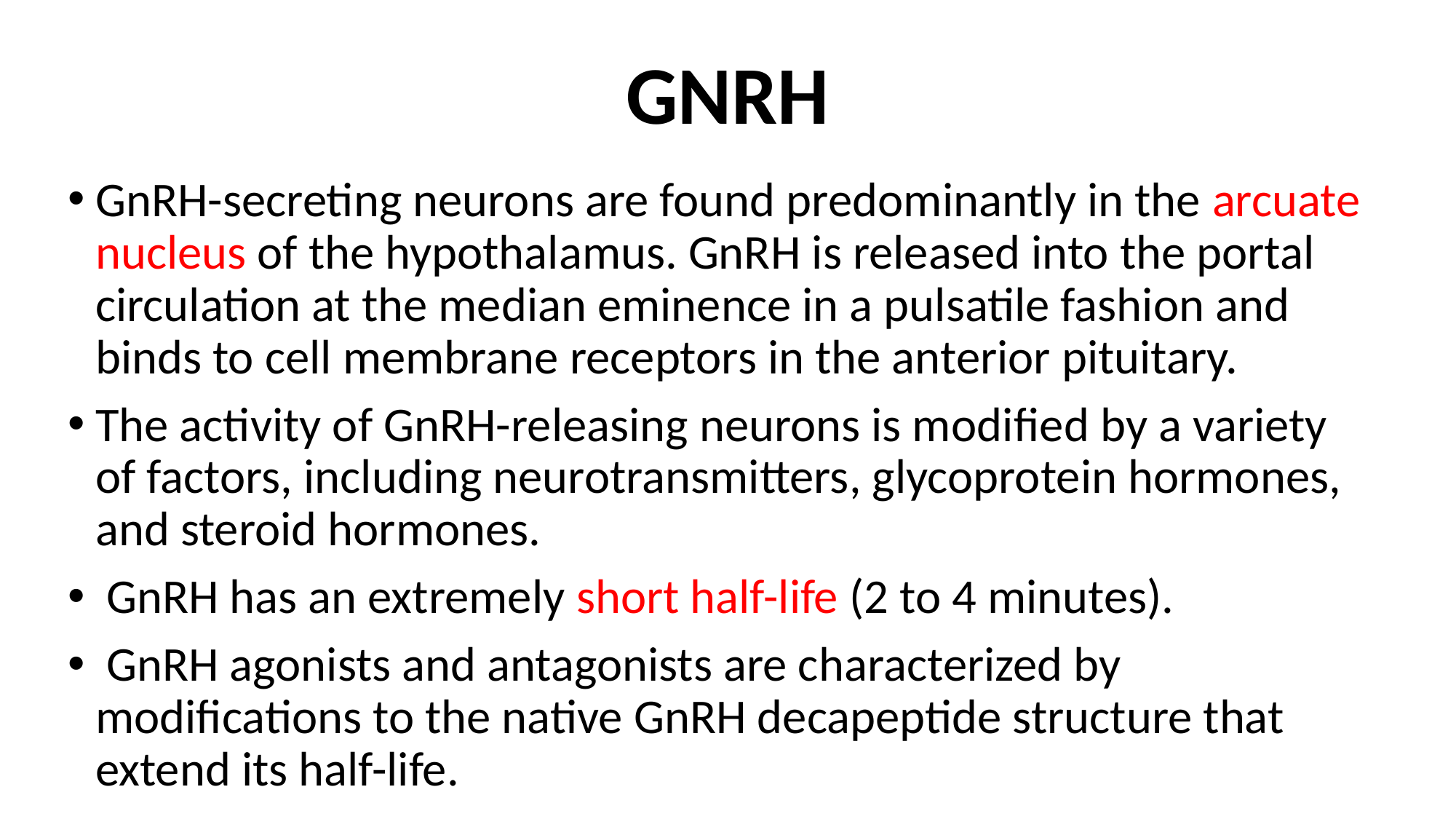

# GNRH
GnRH-secreting neurons are found predominantly in the arcuate nucleus of the hypothalamus. GnRH is released into the portal circulation at the median eminence in a pulsatile fashion and binds to cell membrane receptors in the anterior pituitary.
The activity of GnRH-releasing neurons is modiﬁed by a variety of factors, including neurotransmitters, glycoprotein hormones, and steroid hormones.
 GnRH has an extremely short half-life (2 to 4 minutes).
 GnRH agonists and antagonists are characterized by modiﬁcations to the native GnRH decapeptide structure that extend its half-life.